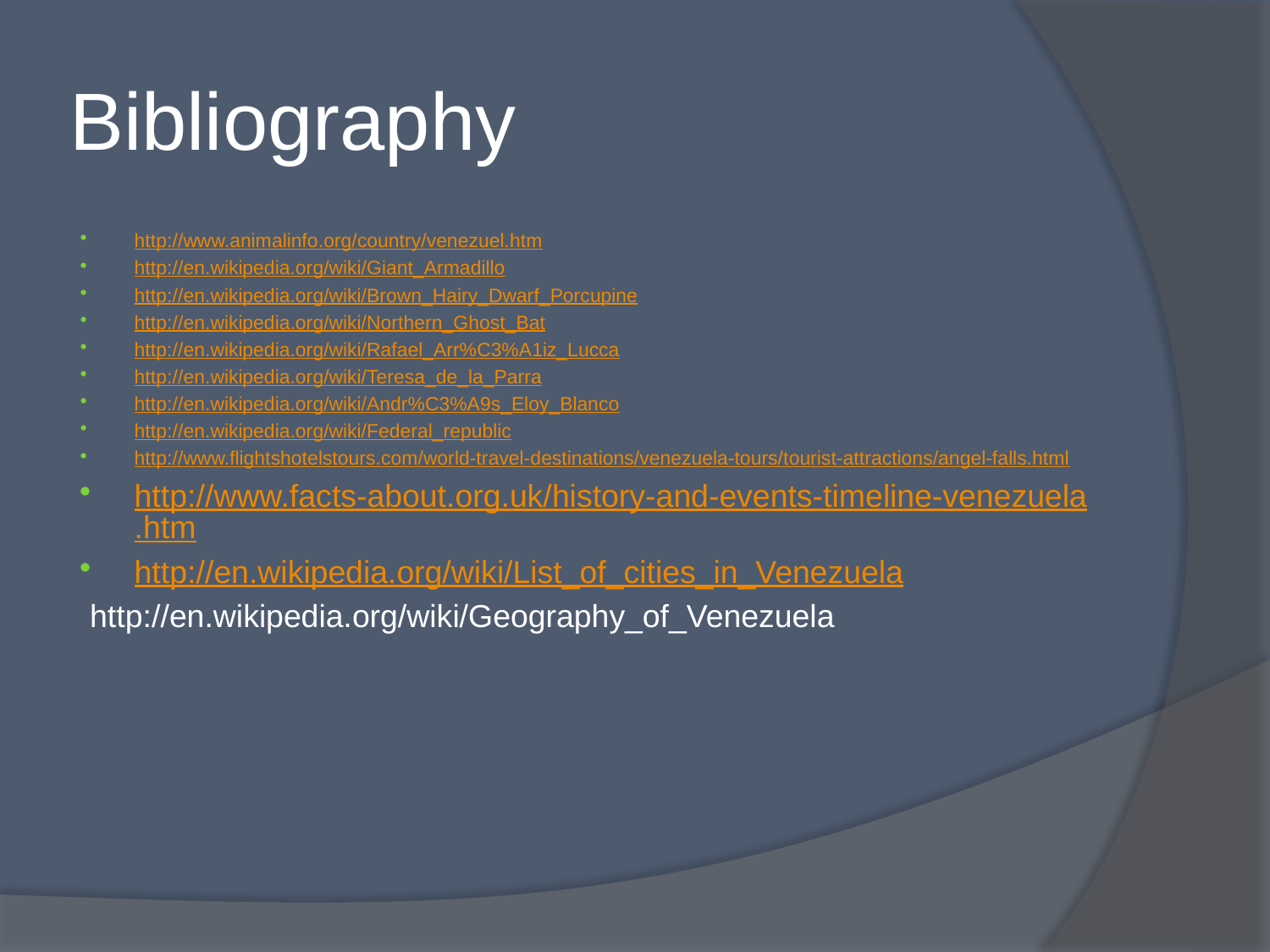

# Bibliography
http://www.animalinfo.org/country/venezuel.htm
http://en.wikipedia.org/wiki/Giant_Armadillo
http://en.wikipedia.org/wiki/Brown_Hairy_Dwarf_Porcupine
http://en.wikipedia.org/wiki/Northern_Ghost_Bat
http://en.wikipedia.org/wiki/Rafael_Arr%C3%A1iz_Lucca
http://en.wikipedia.org/wiki/Teresa_de_la_Parra
http://en.wikipedia.org/wiki/Andr%C3%A9s_Eloy_Blanco
http://en.wikipedia.org/wiki/Federal_republic
http://www.flightshotelstours.com/world-travel-destinations/venezuela-tours/tourist-attractions/angel-falls.html
http://www.facts-about.org.uk/history-and-events-timeline-venezuela.htm
http://en.wikipedia.org/wiki/List_of_cities_in_Venezuela
 http://en.wikipedia.org/wiki/Geography_of_Venezuela